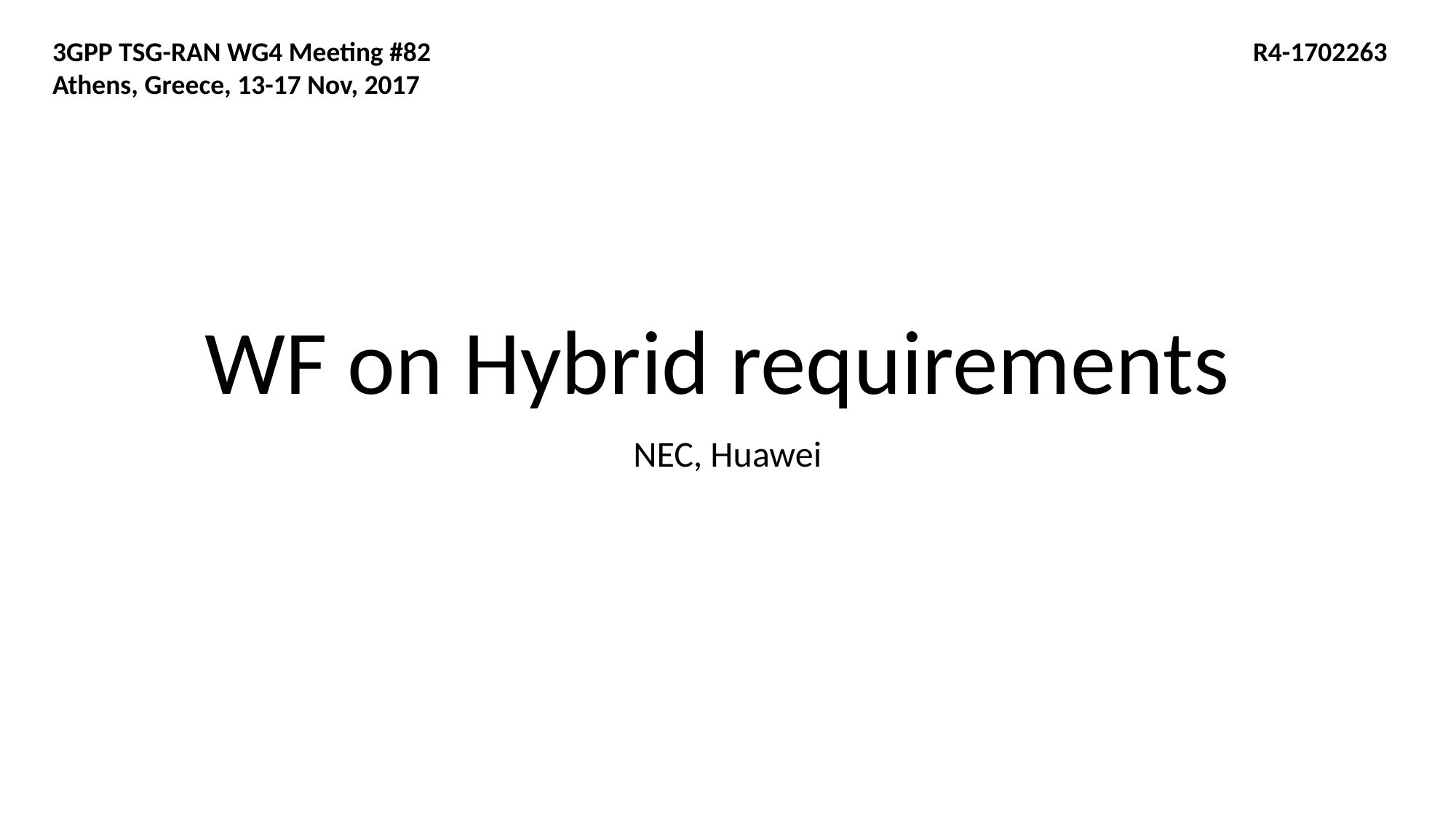

3GPP TSG-RAN WG4 Meeting #82								R4-1702263
Athens, Greece, 13-17 Nov, 2017
# WF on Hybrid requirements
NEC, Huawei